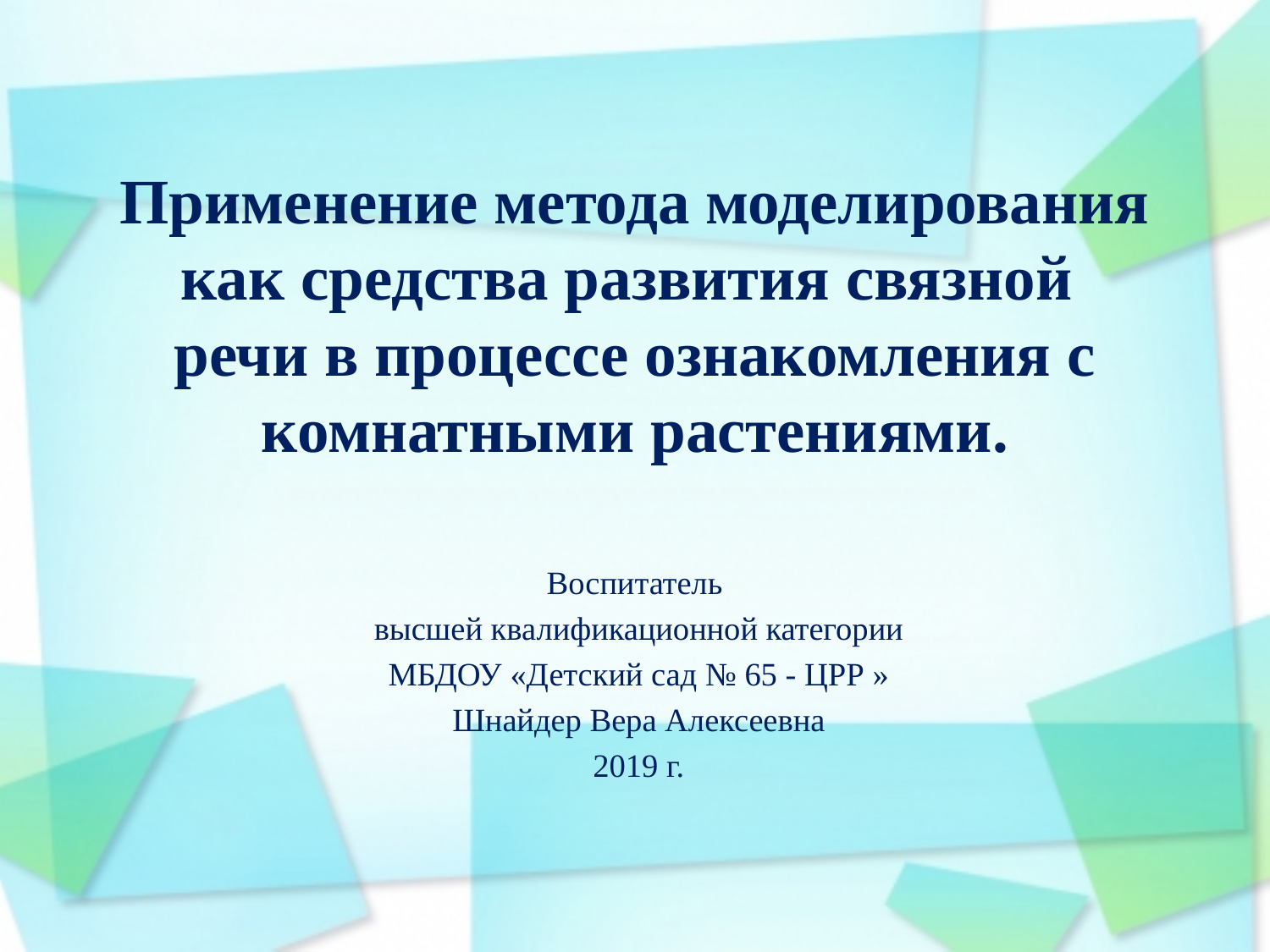

# Применение метода моделирования как средства развития связной  речи в процессе ознакомления с комнатными растениями.
Воспитатель
высшей квалификационной категории
МБДОУ «Детский сад № 65 - ЦРР »
Шнайдер Вера Алексеевна
2019 г.